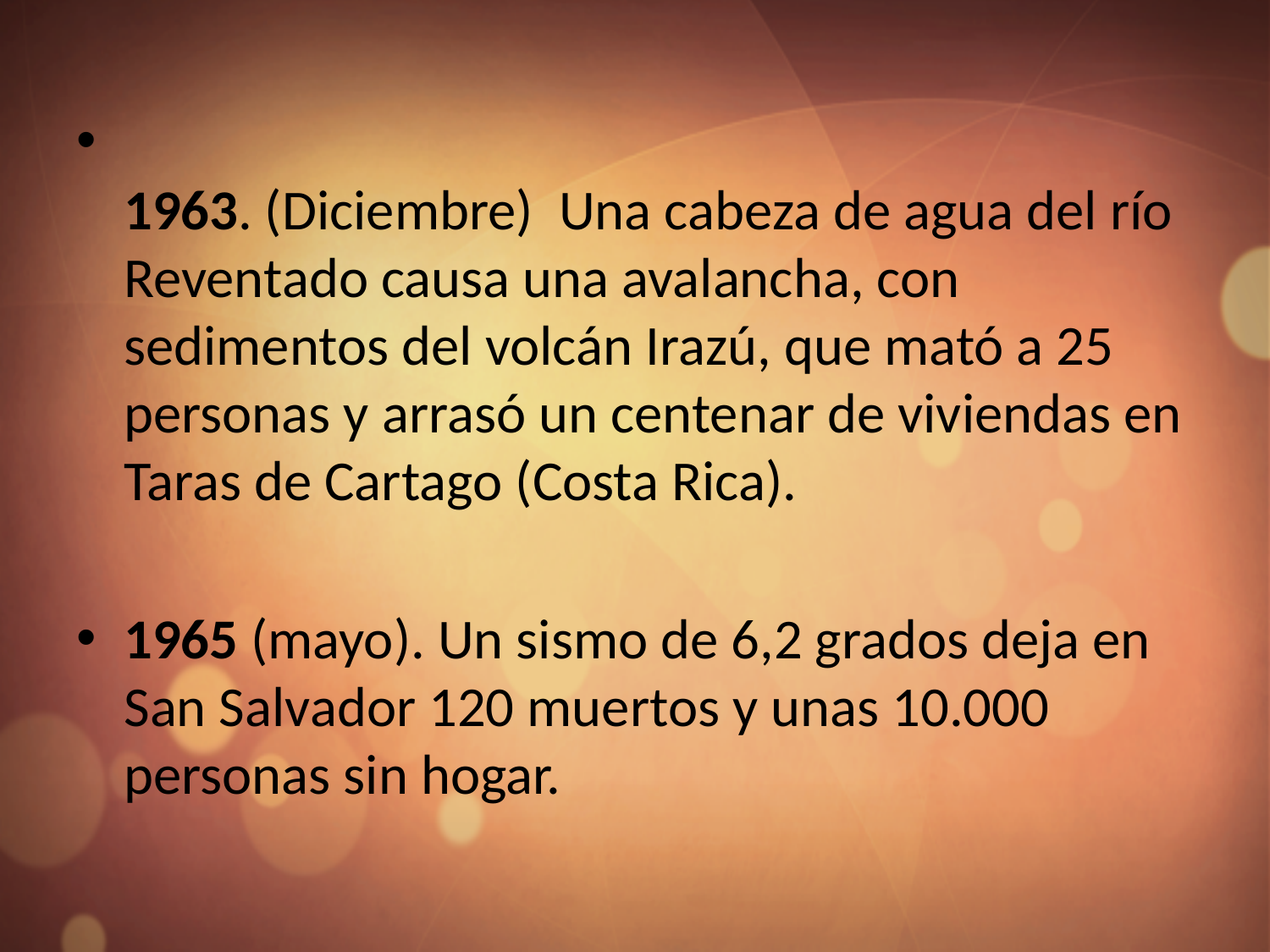

1963. (Diciembre)  Una cabeza de agua del río Reventado causa una avalancha, con sedimentos del volcán Irazú, que mató a 25 personas y arrasó un centenar de viviendas en Taras de Cartago (Costa Rica).

1965 (mayo). Un sismo de 6,2 grados deja en San Salvador 120 muertos y unas 10.000 personas sin hogar.